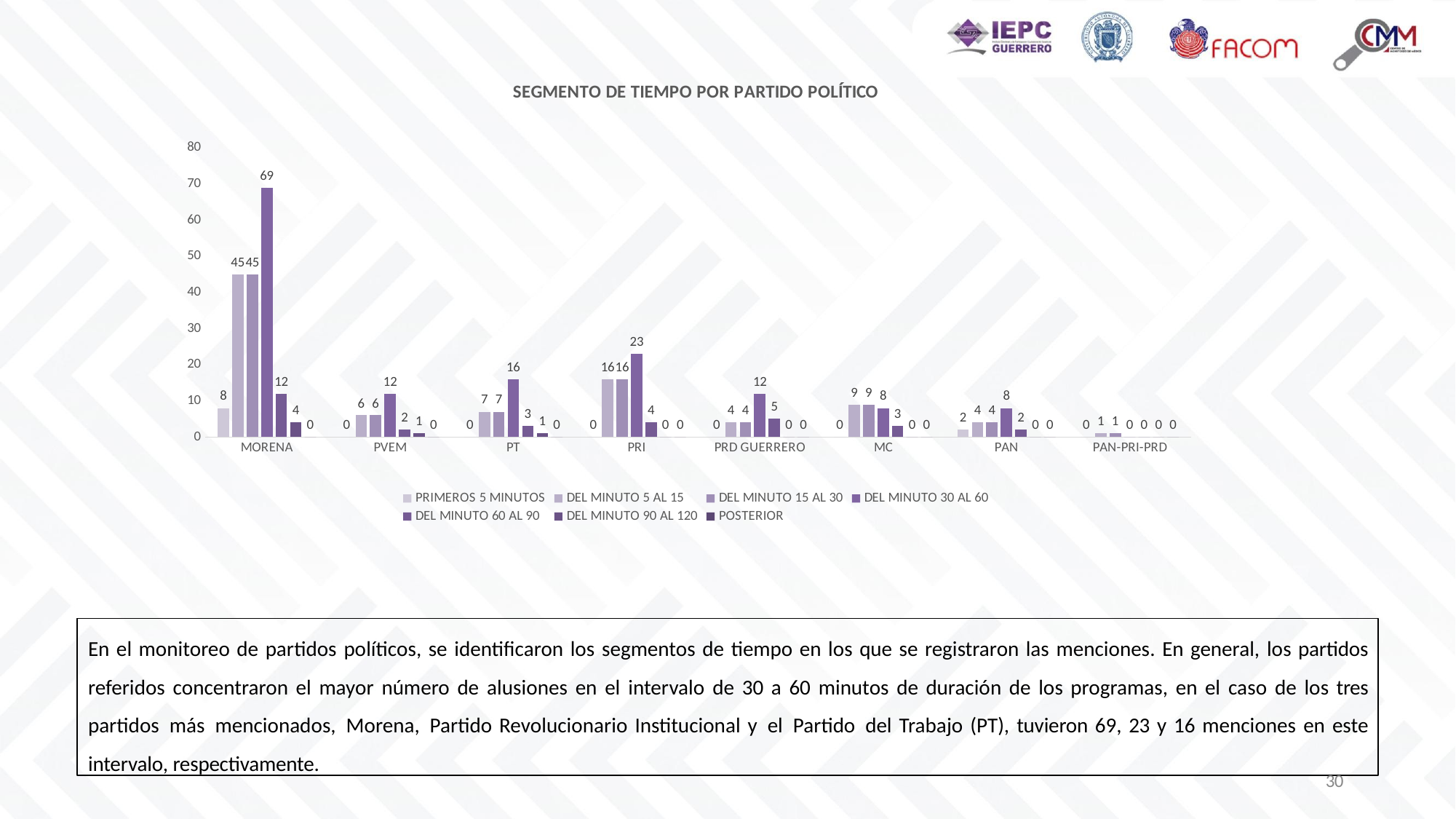

### Chart: SEGMENTO DE TIEMPO POR PARTIDO POLÍTICO

| Category | PRIMEROS 5 MINUTOS | DEL MINUTO 5 AL 15 | DEL MINUTO 15 AL 30 | DEL MINUTO 30 AL 60 | DEL MINUTO 60 AL 90 | DEL MINUTO 90 AL 120 | POSTERIOR |
|---|---|---|---|---|---|---|---|
| MORENA | 8.0 | 45.0 | 45.0 | 69.0 | 12.0 | 4.0 | 0.0 |
| PVEM | 0.0 | 6.0 | 6.0 | 12.0 | 2.0 | 1.0 | 0.0 |
| PT | 0.0 | 7.0 | 7.0 | 16.0 | 3.0 | 1.0 | 0.0 |
| PRI | 0.0 | 16.0 | 16.0 | 23.0 | 4.0 | 0.0 | 0.0 |
| PRD GUERRERO | 0.0 | 4.0 | 4.0 | 12.0 | 5.0 | 0.0 | 0.0 |
| MC | 0.0 | 9.0 | 9.0 | 8.0 | 3.0 | 0.0 | 0.0 |
| PAN | 2.0 | 4.0 | 4.0 | 8.0 | 2.0 | 0.0 | 0.0 |
| PAN-PRI-PRD | 0.0 | 1.0 | 1.0 | 0.0 | 0.0 | 0.0 | 0.0 |
En el monitoreo de partidos políticos, se identificaron los segmentos de tiempo en los que se registraron las menciones. En general, los partidos referidos concentraron el mayor número de alusiones en el intervalo de 30 a 60 minutos de duración de los programas, en el caso de los tres partidos más mencionados, Morena, Partido Revolucionario Institucional y el Partido del Trabajo (PT), tuvieron 69, 23 y 16 menciones en este intervalo, respectivamente.
30